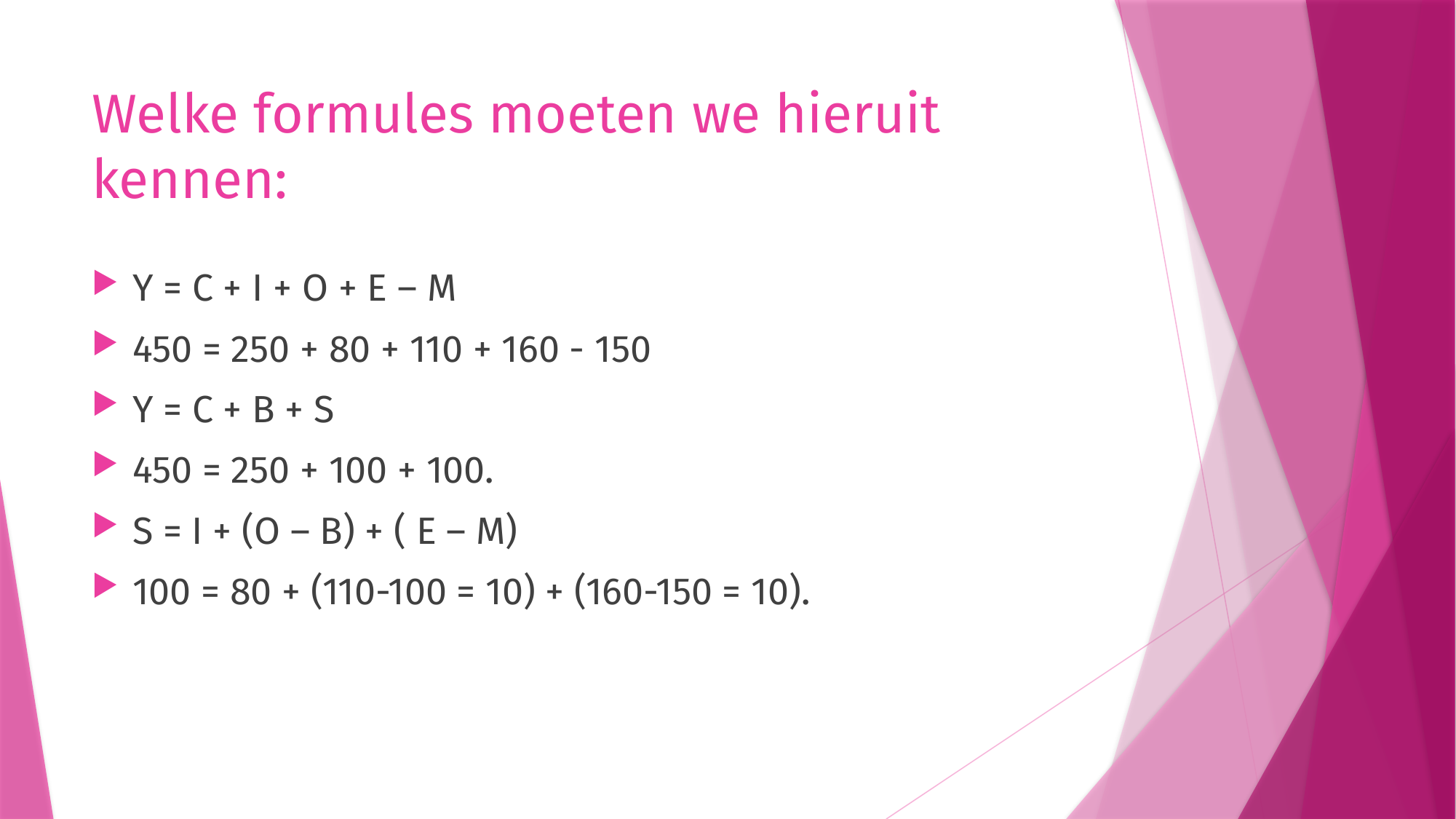

# Welke formules moeten we hieruit kennen:
Y = C + I + O + E – M
450 = 250 + 80 + 110 + 160 - 150
Y = C + B + S
450 = 250 + 100 + 100.
S = I + (O – B) + ( E – M)
100 = 80 + (110-100 = 10) + (160-150 = 10).